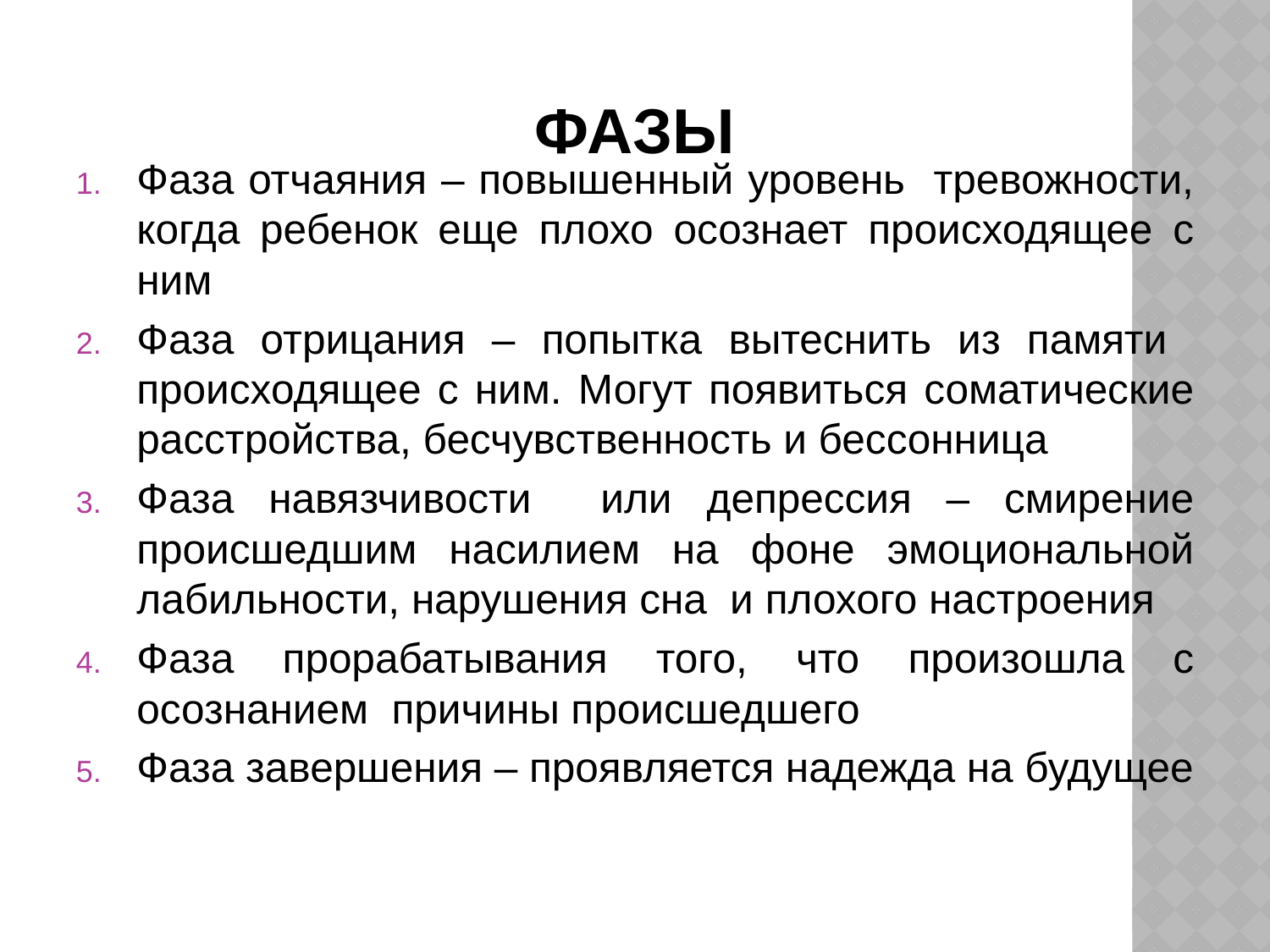

# Фазы
Фаза отчаяния – повышенный уровень  тревожности, когда ребенок еще плохо осознает происходящее с ним
Фаза отрицания – попытка вытеснить из памяти  происходящее с ним. Могут появиться соматические расстройства, бесчувственность и бессонница
Фаза навязчивости  или депрессия – смирение происшедшим насилием на фоне эмоциональной лабильности, нарушения сна  и плохого настроения
Фаза прорабатывания того, что произошла с осознанием  причины происшедшего
Фаза завершения – проявляется надежда на будущее